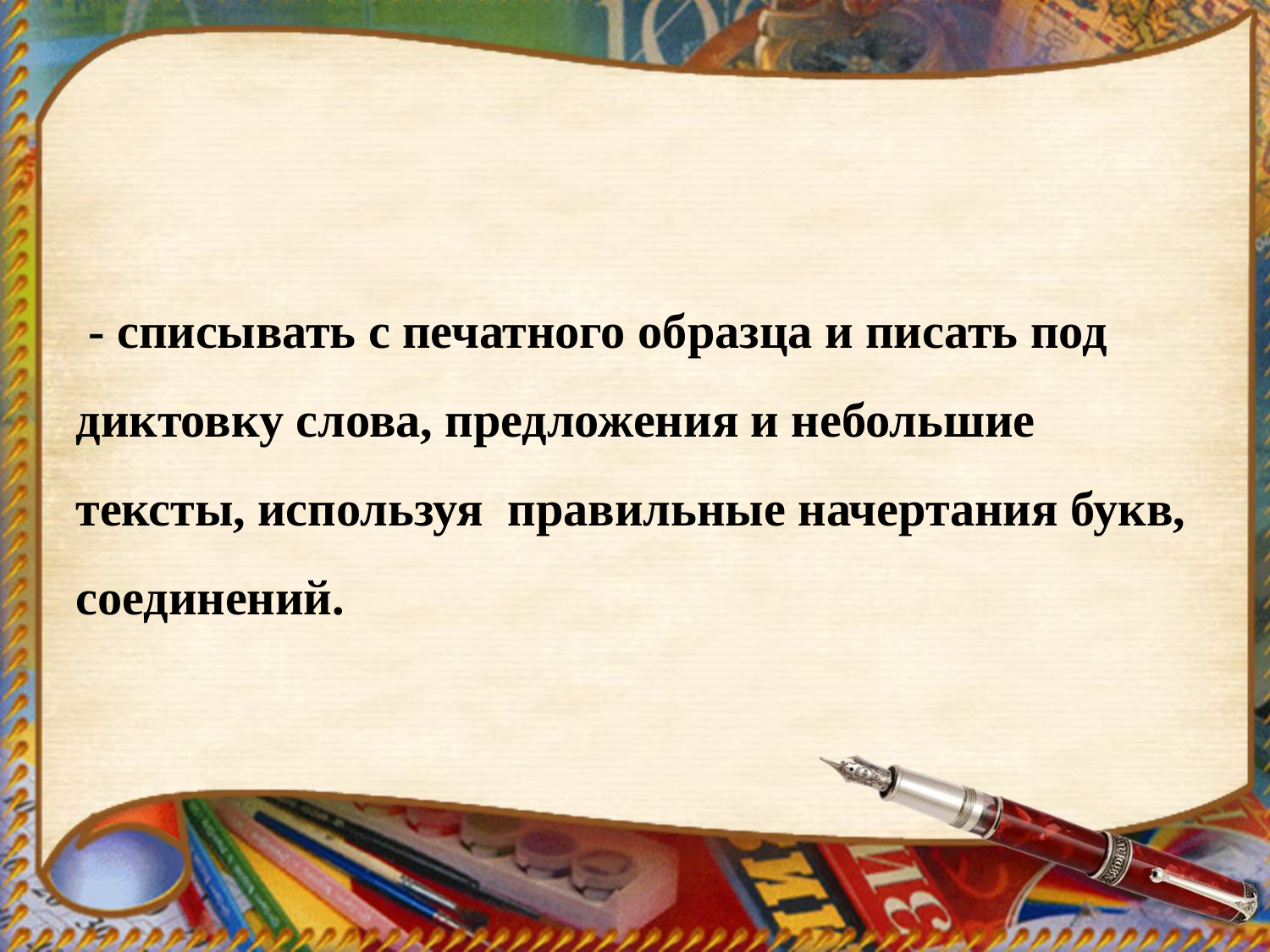

- списывать с печатного образца и писать под диктовку слова, предложения и небольшие тексты, используя  правильные начертания букв, соединений.